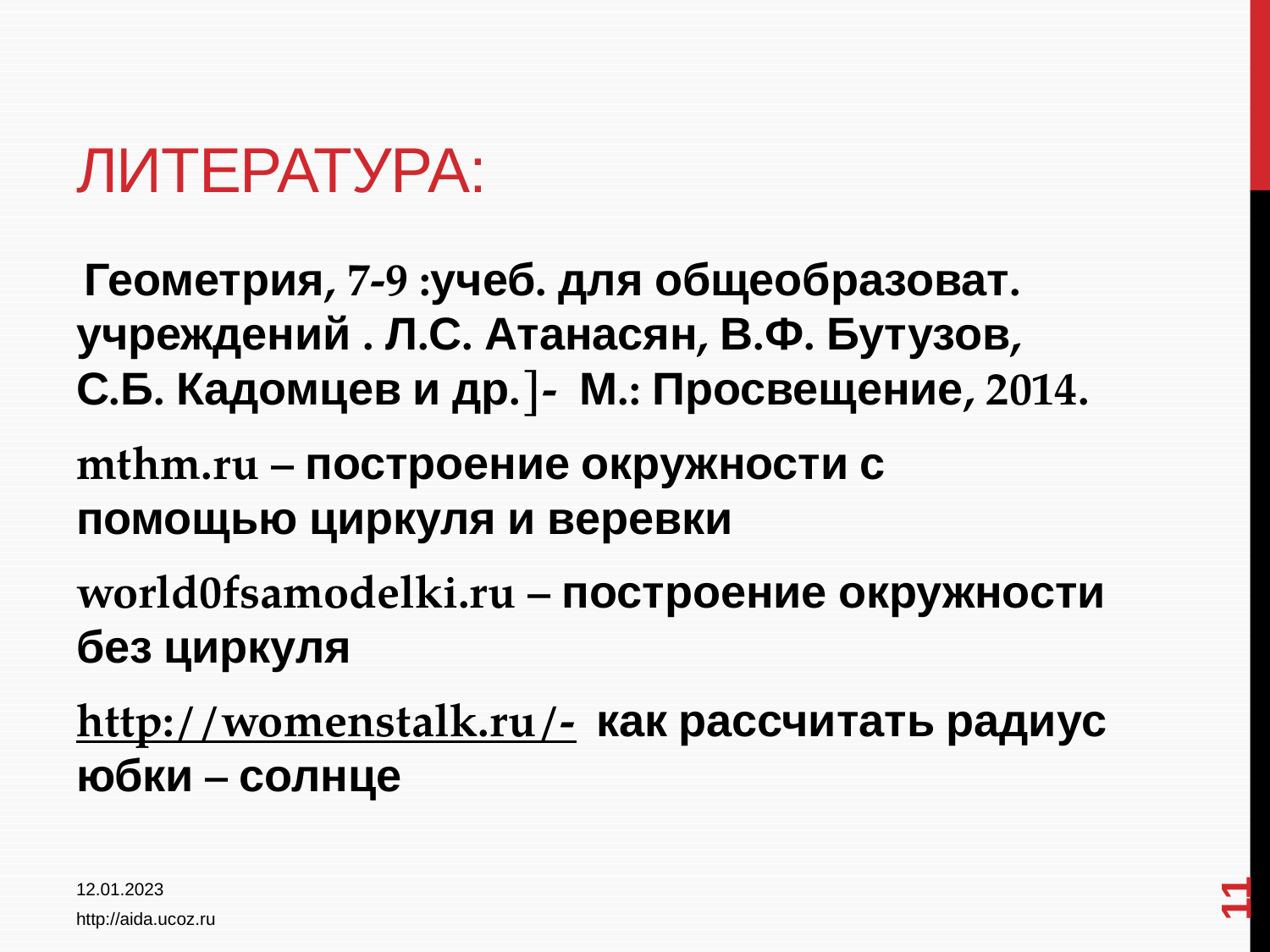

# Литература:
 Геометрия, 7-9 :учеб. для общеобразоват. учреждений . Л.С. Атанасян, В.Ф. Бутузов, С.Б. Кадомцев и др.]-  М.: Просвещение, 2014.
mthm.ru – построение окружности с помощью циркуля и веревки
world0fsamodelki.ru – построение окружности без циркуля
http://womenstalk.ru/-  как рассчитать радиус юбки – солнце

11
12.01.2023
http://aida.ucoz.ru